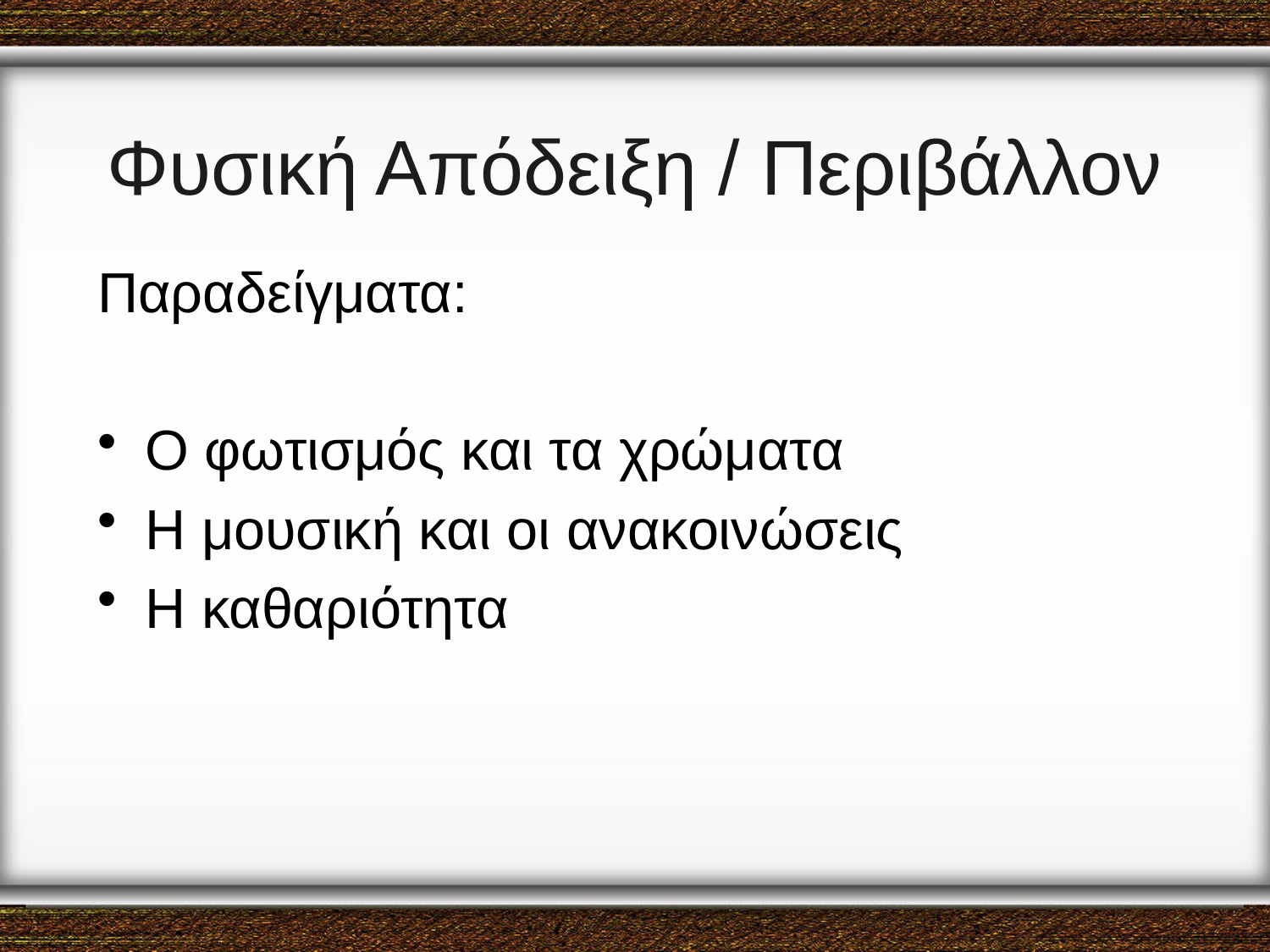

# Φυσική Απόδειξη / Περιβάλλον
Παραδείγματα:

Ο φωτισμός και τα χρώματα
Η μουσική και οι ανακοινώσεις
Η καθαριότητα